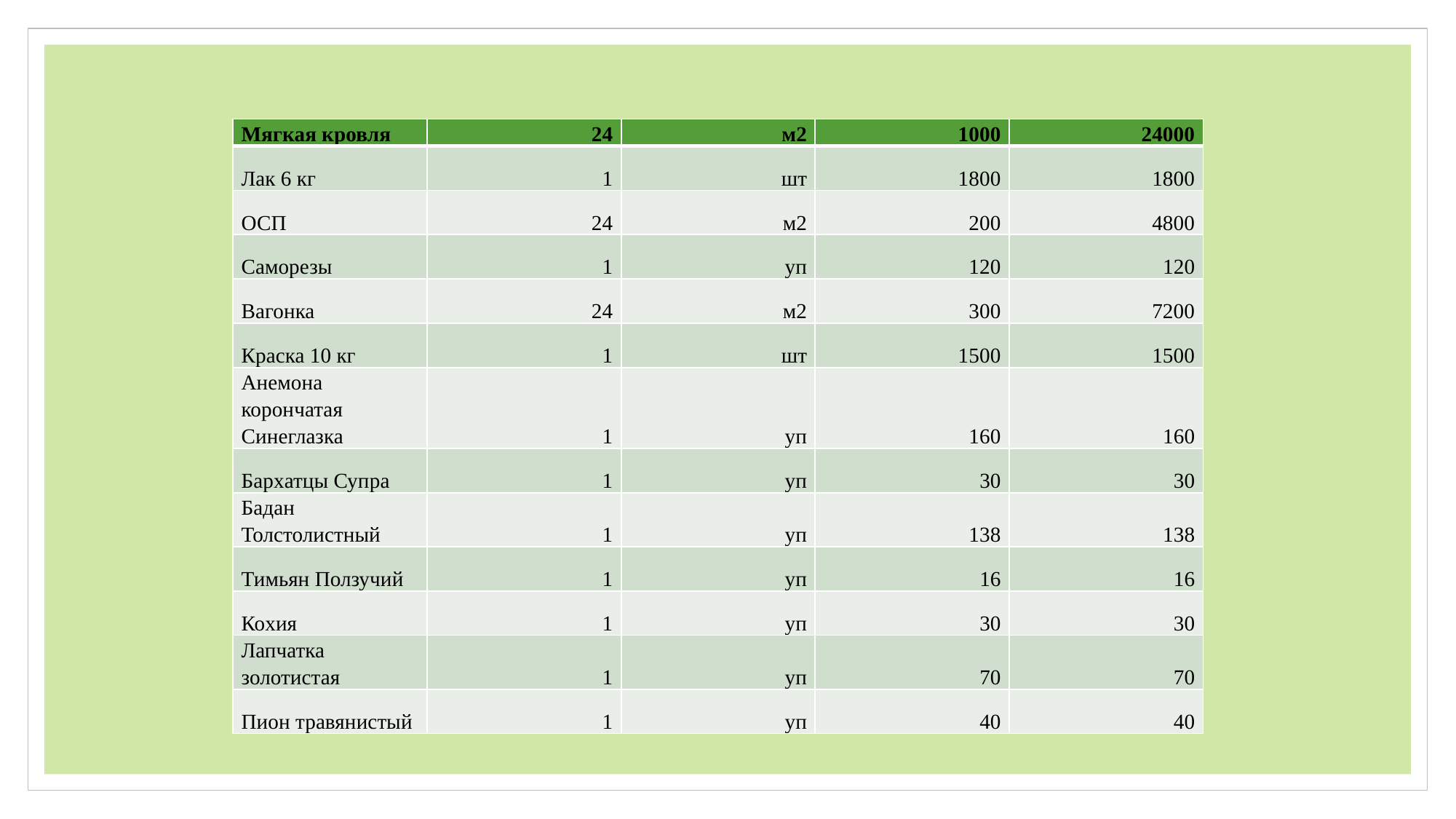

| Мягкая кровля | 24 | м2 | 1000 | 24000 |
| --- | --- | --- | --- | --- |
| Лак 6 кг | 1 | шт | 1800 | 1800 |
| ОСП | 24 | м2 | 200 | 4800 |
| Саморезы | 1 | уп | 120 | 120 |
| Вагонка | 24 | м2 | 300 | 7200 |
| Краска 10 кг | 1 | шт | 1500 | 1500 |
| Анемона корончатая Синеглазка | 1 | уп | 160 | 160 |
| Барxатцы Супра | 1 | уп | 30 | 30 |
| Бадан Толстолистный | 1 | уп | 138 | 138 |
| Тимьян Ползучий | 1 | уп | 16 | 16 |
| Коxия | 1 | уп | 30 | 30 |
| Лапчатка золотистая | 1 | уп | 70 | 70 |
| Пион травянистый | 1 | уп | 40 | 40 |